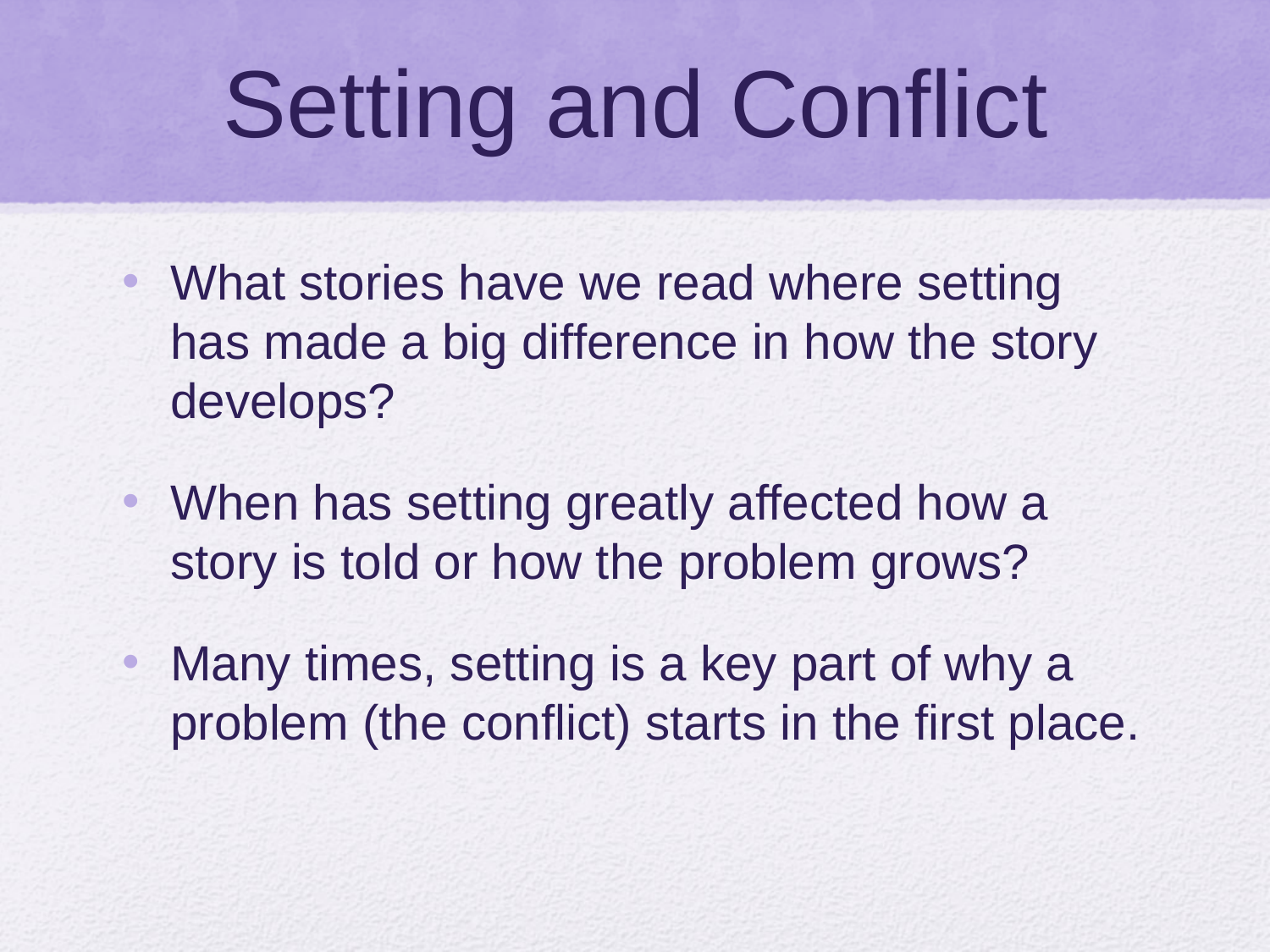

# Setting and Conflict
What stories have we read where setting has made a big difference in how the story develops?
When has setting greatly affected how a story is told or how the problem grows?
Many times, setting is a key part of why a problem (the conflict) starts in the first place.